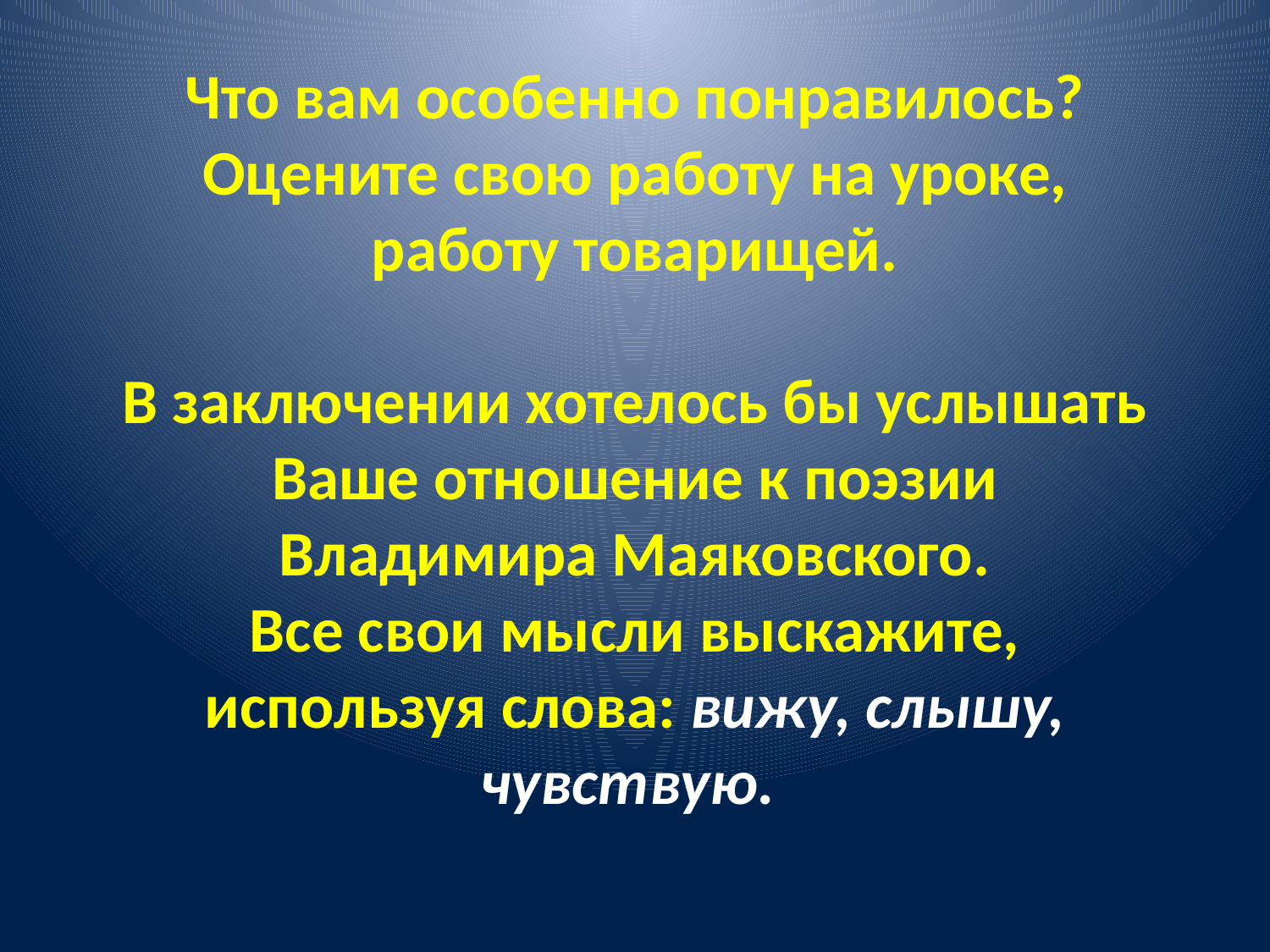

# Что вам особенно понравилось? Оцените свою работу на уроке, работу товарищей. В заключении хотелось бы услышать Ваше отношение к поэзии Владимира Маяковского. Все свои мысли выскажите, используя слова: вижу, слышу, чувствую.
.